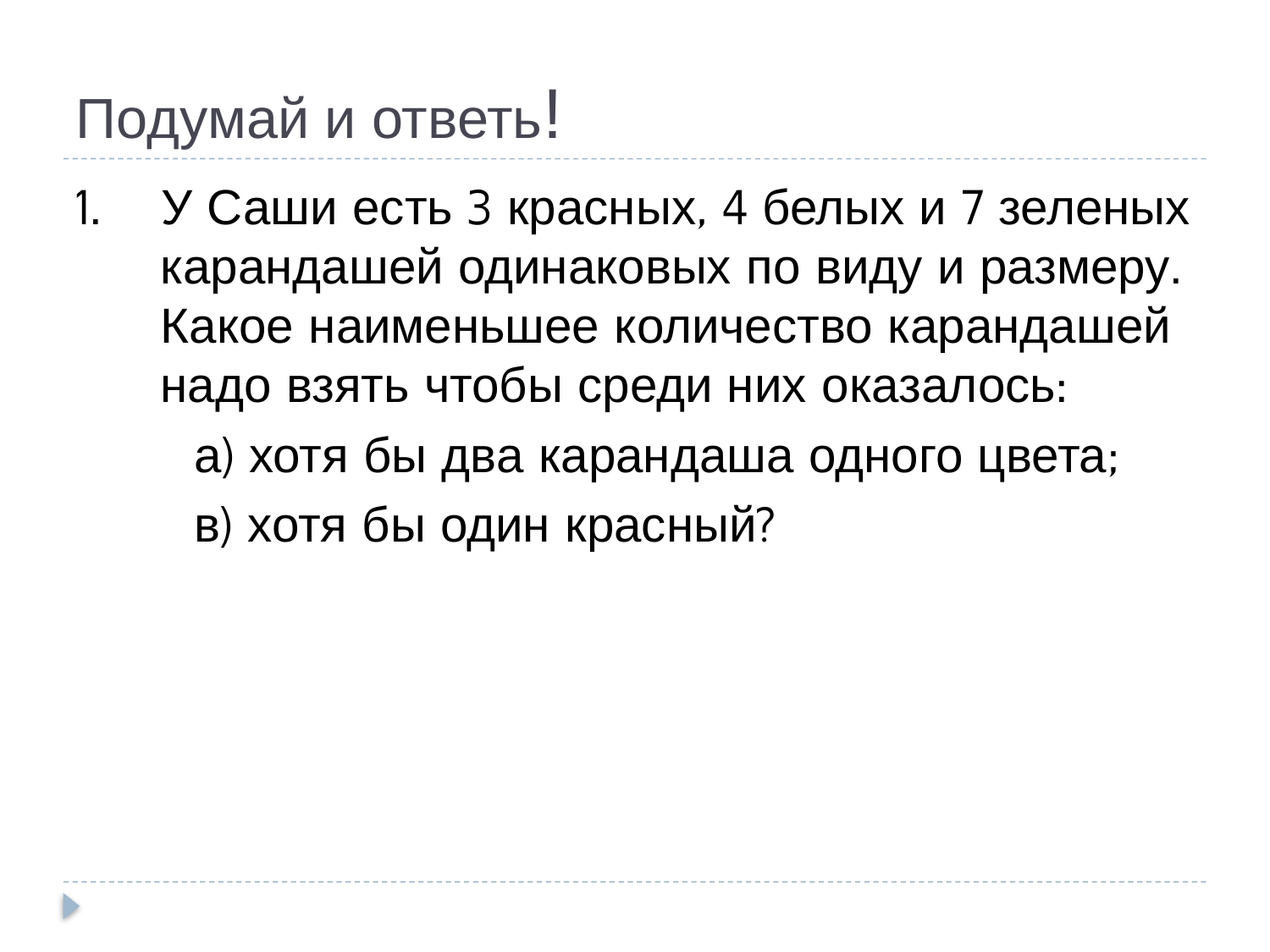

# Подумай и ответь!
1.    У Саши есть 3 красных, 4 белых и 7 зеленых карандашей одинаковых по виду и размеру. Какое наименьшее количество карандашей надо взять чтобы среди них оказалось:
        а) хотя бы два карандаша одного цвета;
        в) хотя бы один красный?